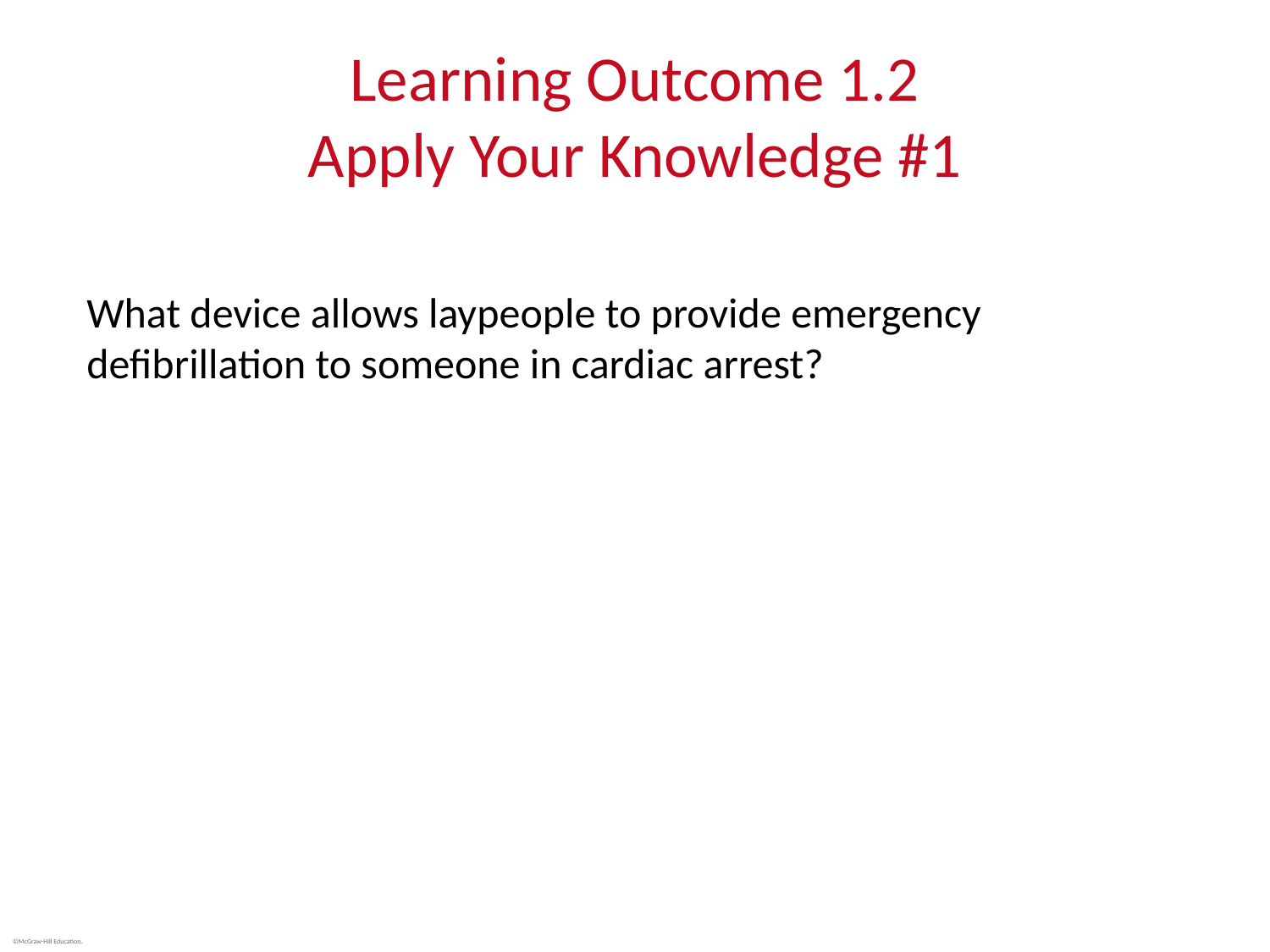

# Learning Outcome 1.2 Apply Your Knowledge #1
What device allows laypeople to provide emergency defibrillation to someone in cardiac arrest?